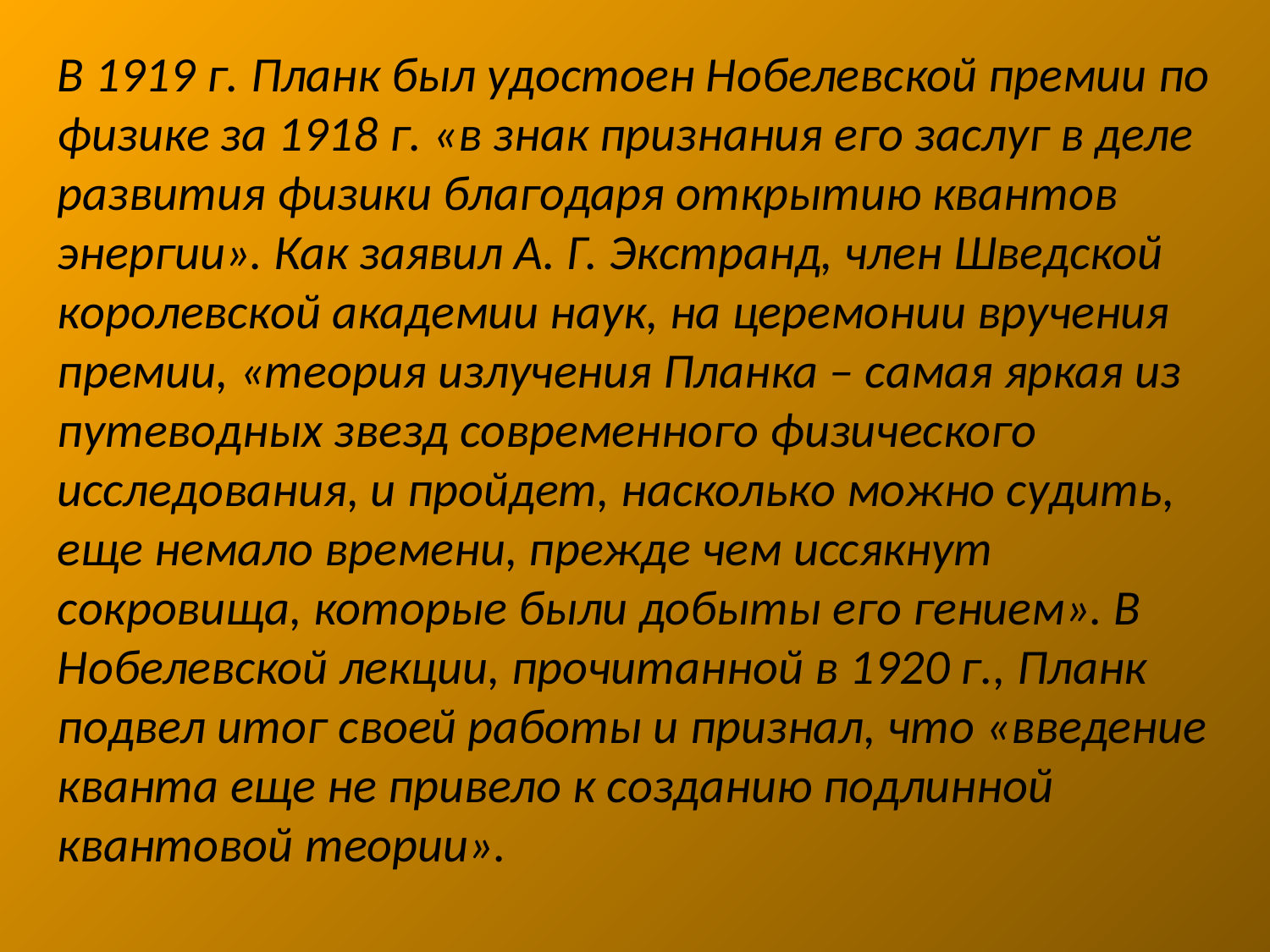

В 1919 г. Планк был удостоен Нобелевской премии по физике за 1918 г. «в знак признания его заслуг в деле развития физики благодаря открытию квантов энергии». Как заявил А. Г. Экстранд, член Шведской королевской академии наук, на церемонии вручения премии, «теория излучения Планка – самая яркая из путеводных звезд современного физического исследования, и пройдет, насколько можно судить, еще немало времени, прежде чем иссякнут сокровища, которые были добыты его гением». В Нобелевской лекции, прочитанной в 1920 г., Планк подвел итог своей работы и признал, что «введение кванта еще не привело к созданию подлинной квантовой теории».